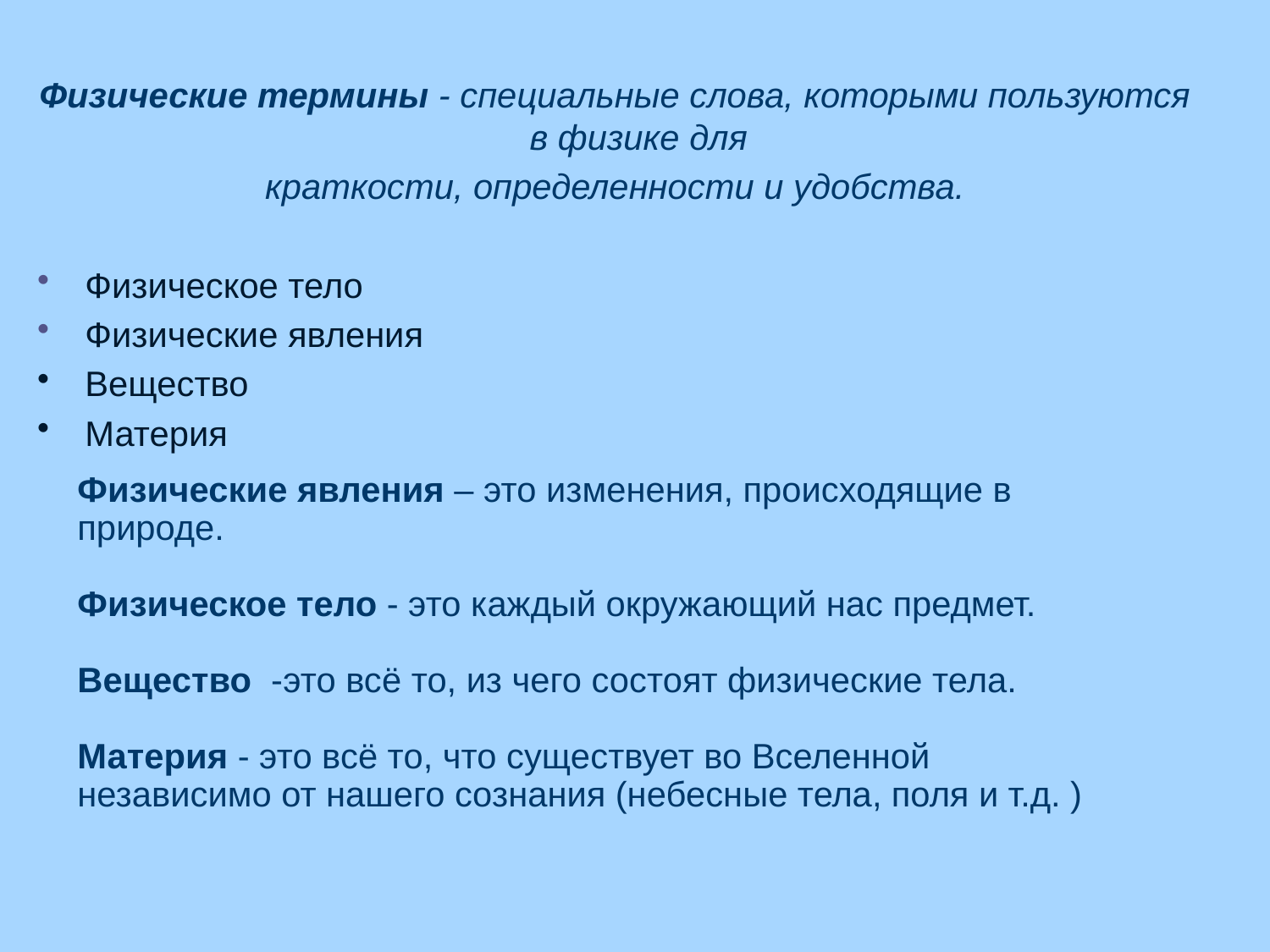

Физические термины - специальные слова, которыми пользуются в физике для
краткости, определенности и удобства.

Физическое тело
Физические явления
Вещество
Материя
Физические явления – это изменения, происходящие в природе.

Физическое тело - это каждый окружающий нас предмет.

Вещество  -это всё то, из чего состоят физические тела.

Материя - это всё то, что существует во Вселенной независимо от нашего сознания (небесные тела, поля и т.д. )